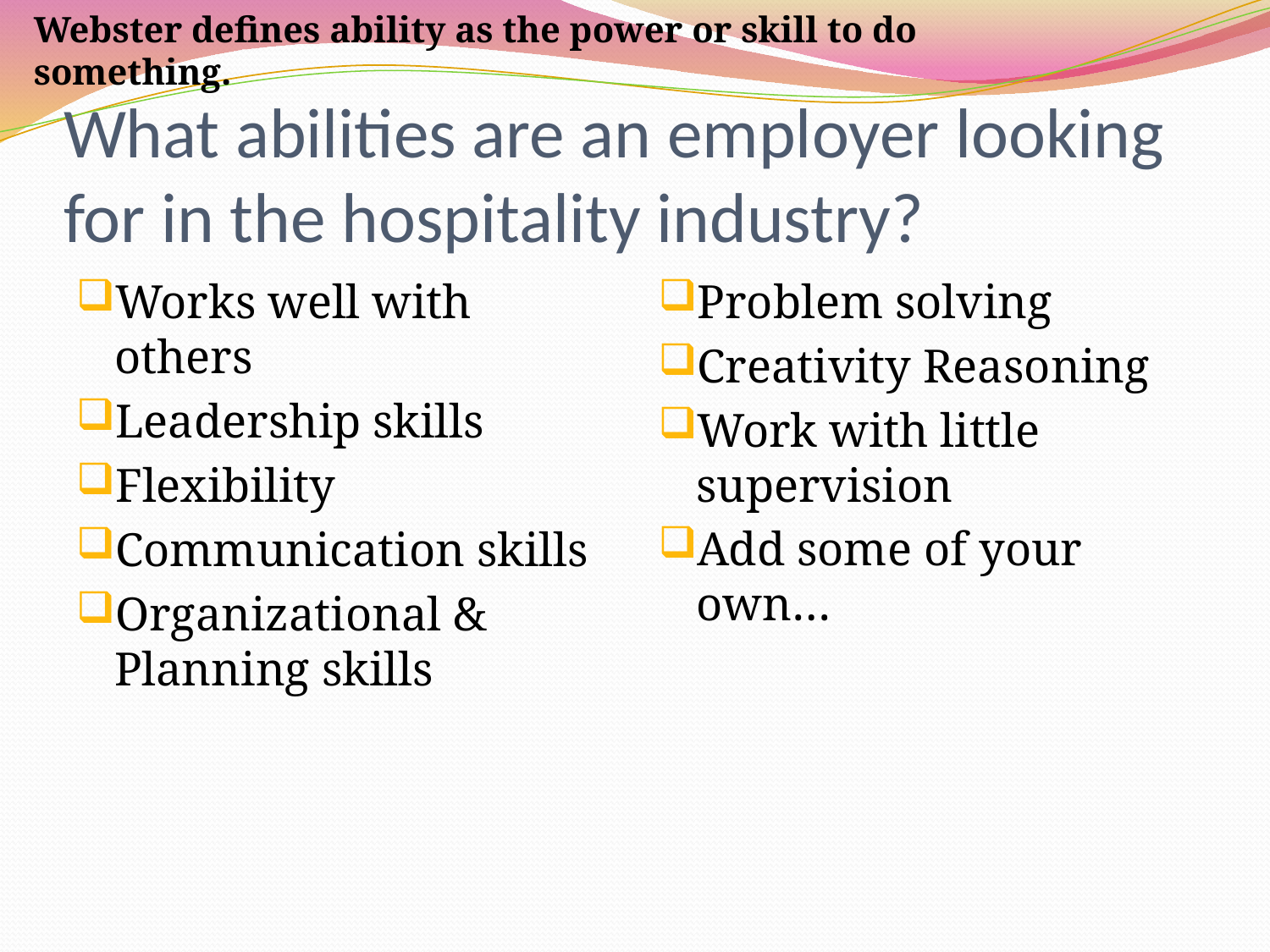

Webster defines ability as the power or skill to do something.
# What abilities are an employer looking for in the hospitality industry?
Works well with others
Leadership skills
Flexibility
Communication skills
Organizational & Planning skills

Problem solving
Creativity Reasoning
Work with little supervision
Add some of your own…